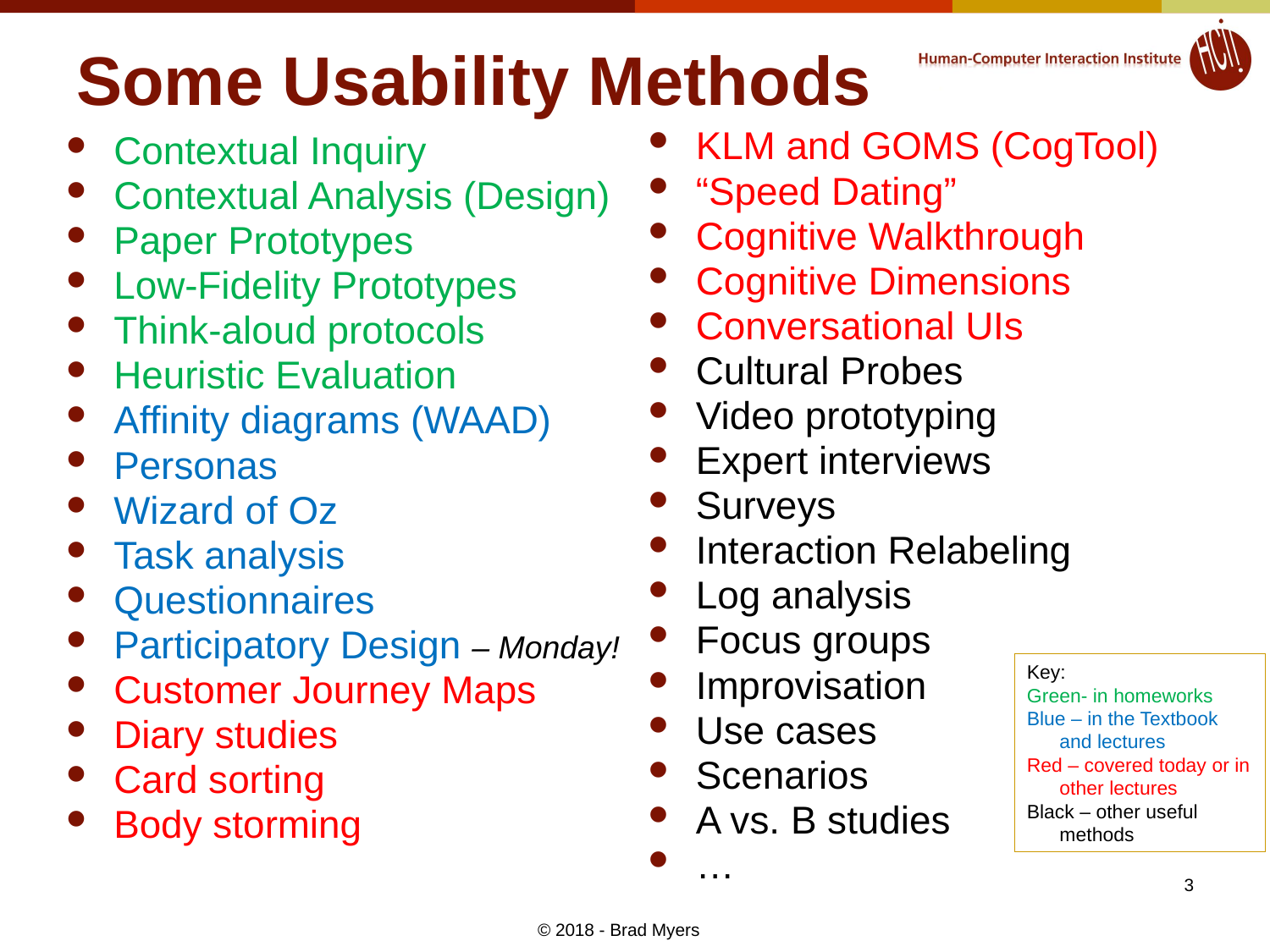

# Some Usability Methods
KLM and GOMS (CogTool)
“Speed Dating”
Cognitive Walkthrough
Cognitive Dimensions
Conversational UIs
Cultural Probes
Video prototyping
Expert interviews
Surveys
Interaction Relabeling
Log analysis
Focus groups
Improvisation
Use cases
Scenarios
A vs. B studies
…
Contextual Inquiry
Contextual Analysis (Design)
Paper Prototypes
Low-Fidelity Prototypes
Think-aloud protocols
Heuristic Evaluation
Affinity diagrams (WAAD)
Personas
Wizard of Oz
Task analysis
Questionnaires
Participatory Design – Monday!
Customer Journey Maps
Diary studies
Card sorting
Body storming
Key:
Green- in homeworks
Blue – in the Textbook and lectures
Red – covered today or in other lectures
Black – other useful methods
3
© 2018 - Brad Myers